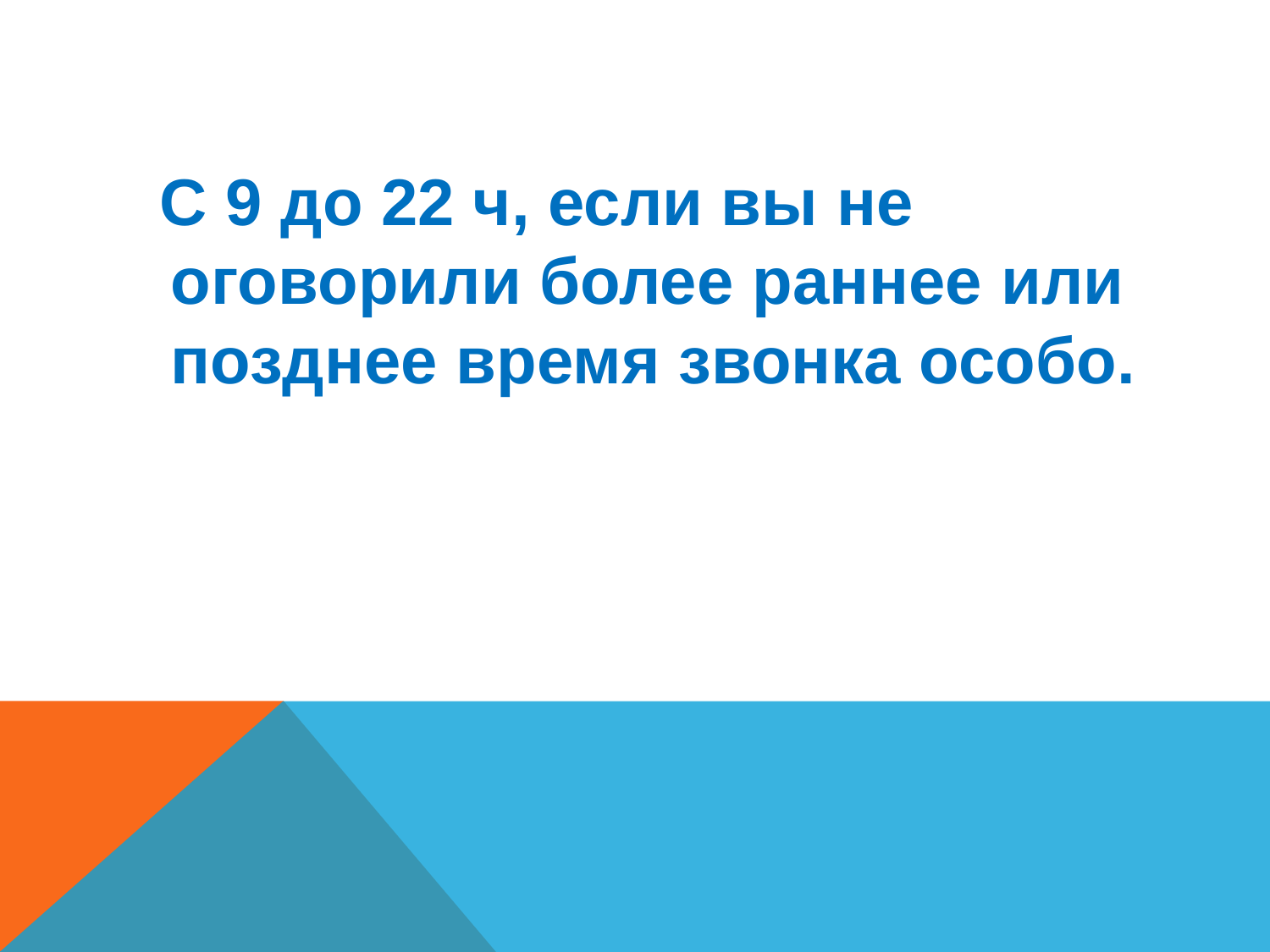

С 9 до 22 ч, если вы не оговорили более раннее или позднее время звонка особо.